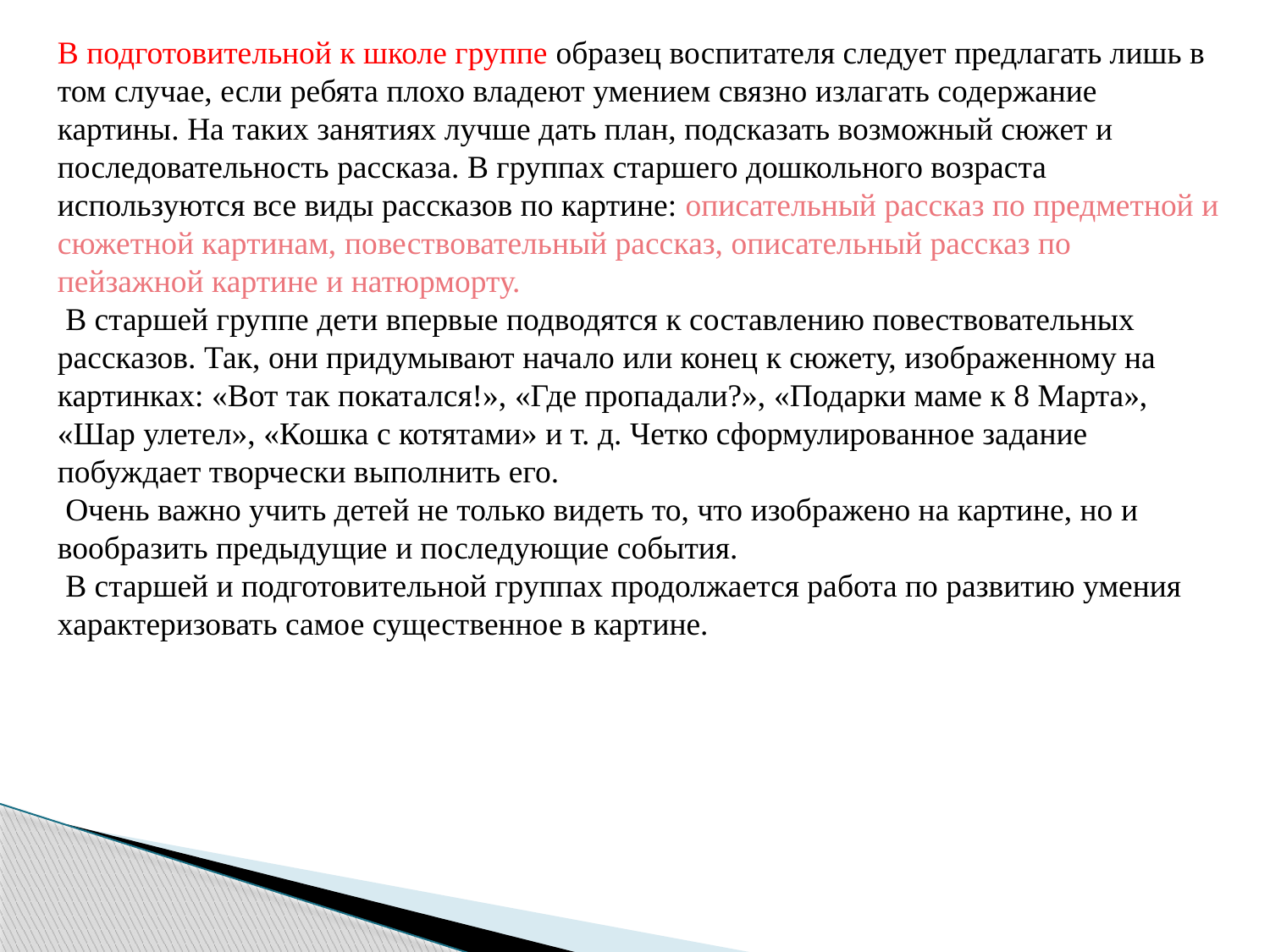

В подготовительной к школе группе образец воспитателя следует предлагать лишь в том случае, если ребята плохо владеют умением связно излагать содержание картины. На таких занятиях лучше дать план, подсказать возможный сюжет и последовательность рассказа. В группах старшего дошкольного возраста используются все виды рассказов по картине: описательный рассказ по предметной и сюжетной картинам, повествовательный рассказ, описательный рассказ по пейзажной картине и натюрморту.
 В старшей группе дети впервые подводятся к составлению повествовательных рассказов. Так, они придумывают начало или конец к сюжету, изображенному на картинках: «Вот так покатался!», «Где пропадали?», «Подарки маме к 8 Марта», «Шар улетел», «Кошка с котятами» и т. д. Четко сформулированное задание побуждает творчески выполнить его.
 Очень важно учить детей не только видеть то, что изображено на картине, но и вообразить предыдущие и последующие события.
 В старшей и подготовительной группах продолжается работа по развитию умения характеризовать самое существенное в картине.